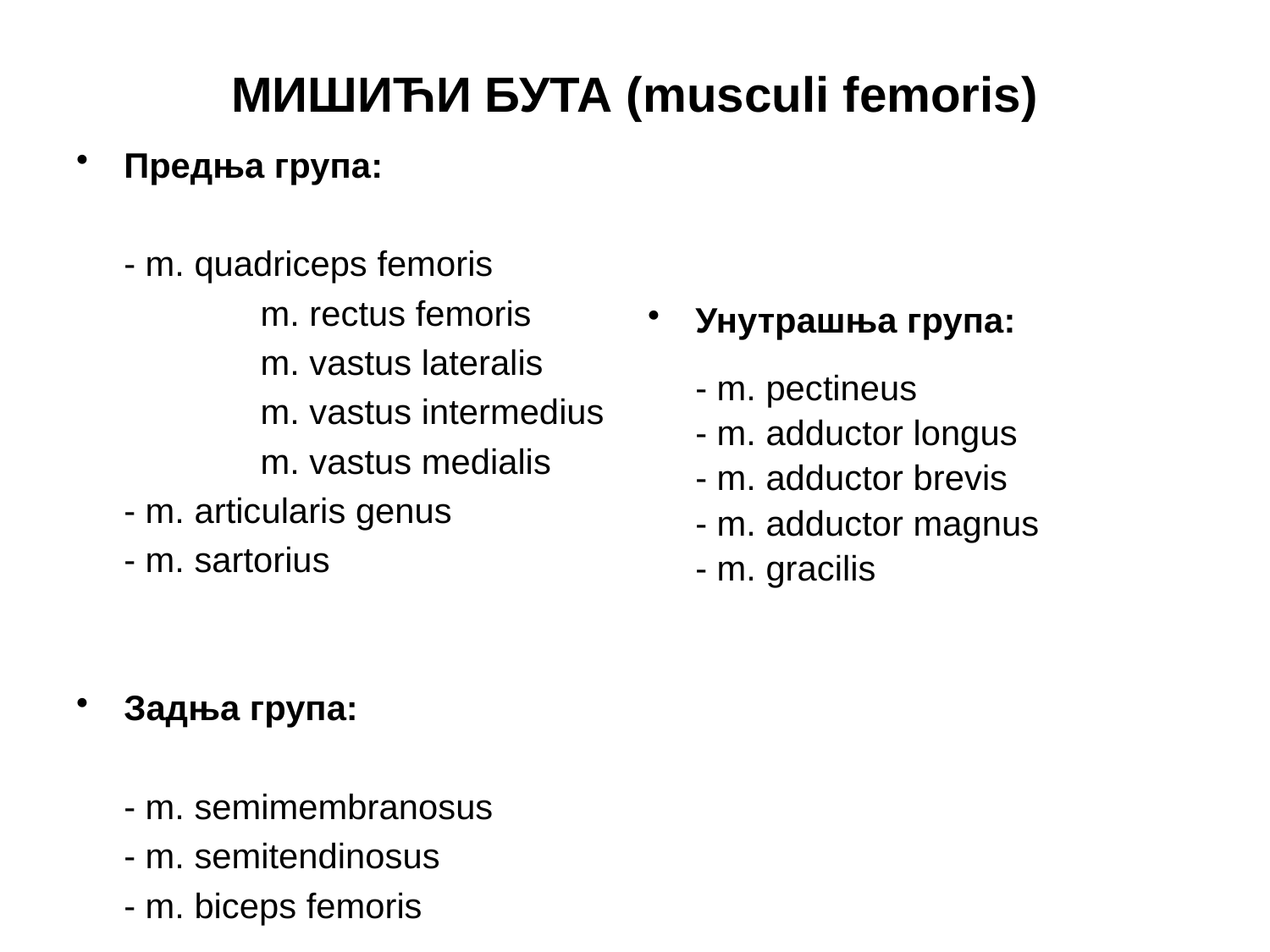

МИШИЋИ БУТА (musculi femoris)
Предња група:

	- m. quadriceps femoris
	 	 m. rectus femoris
		 m. vastus lateralis
		 m. vastus intermedius
		 m. vastus medialis
	- m. аrticularis genus
	- m. sartorius

Задња група:

	- m. semimembranosus
	- m. semitendinosus
	- m. biceps femoris
Унутрашња група:

	- m. pectineus
	- m. adductor longus
	- m. adductor brevis
	- m. adductor magnus
	- m. gracilis